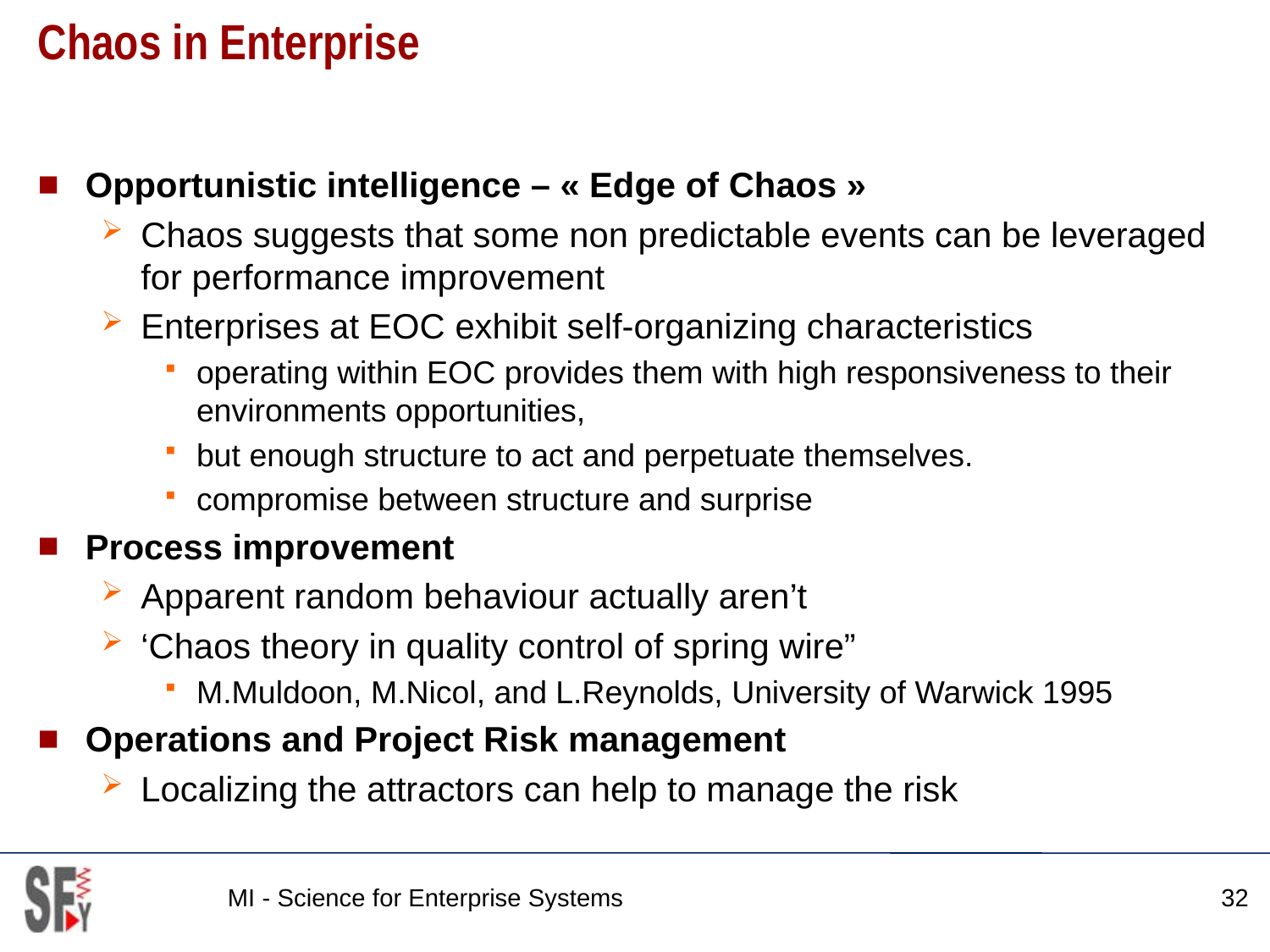

# Chaos in Enterprise
Opportunistic intelligence – « Edge of Chaos »
Chaos suggests that some non predictable events can be leveraged for performance improvement
Enterprises at EOC exhibit self-organizing characteristics
operating within EOC provides them with high responsiveness to their environments opportunities,
but enough structure to act and perpetuate themselves.
compromise between structure and surprise
Process improvement
Apparent random behaviour actually aren’t
‘Chaos theory in quality control of spring wire”
M.Muldoon, M.Nicol, and L.Reynolds, University of Warwick 1995
Operations and Project Risk management
Localizing the attractors can help to manage the risk

MI - Science for Enterprise Systems
32